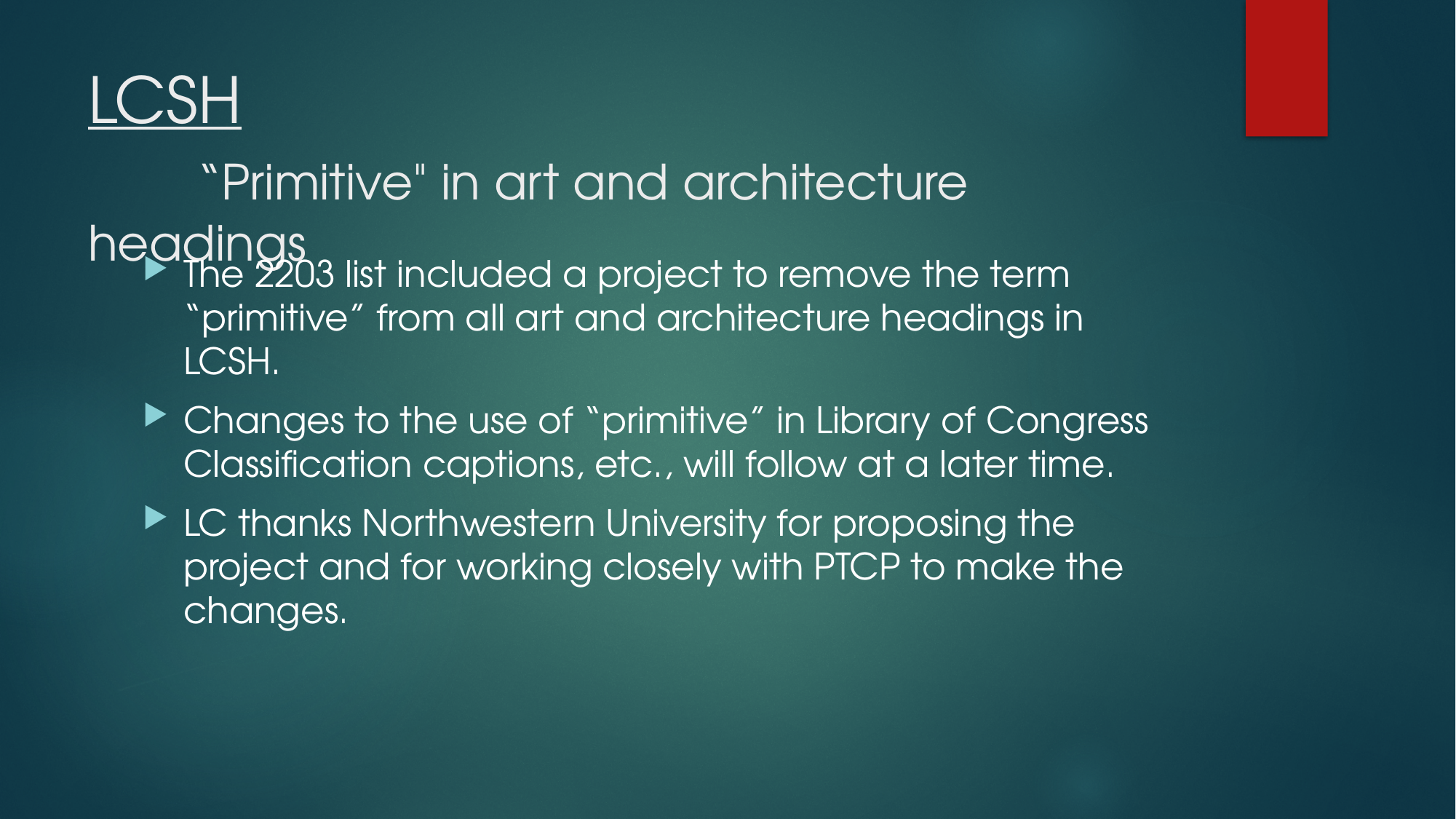

# LCSH “Primitive" in art and architecture headings
The 2203 list included a project to remove the term “primitive” from all art and architecture headings in LCSH.
Changes to the use of “primitive” in Library of Congress Classification captions, etc., will follow at a later time.
LC thanks Northwestern University for proposing the project and for working closely with PTCP to make the changes.